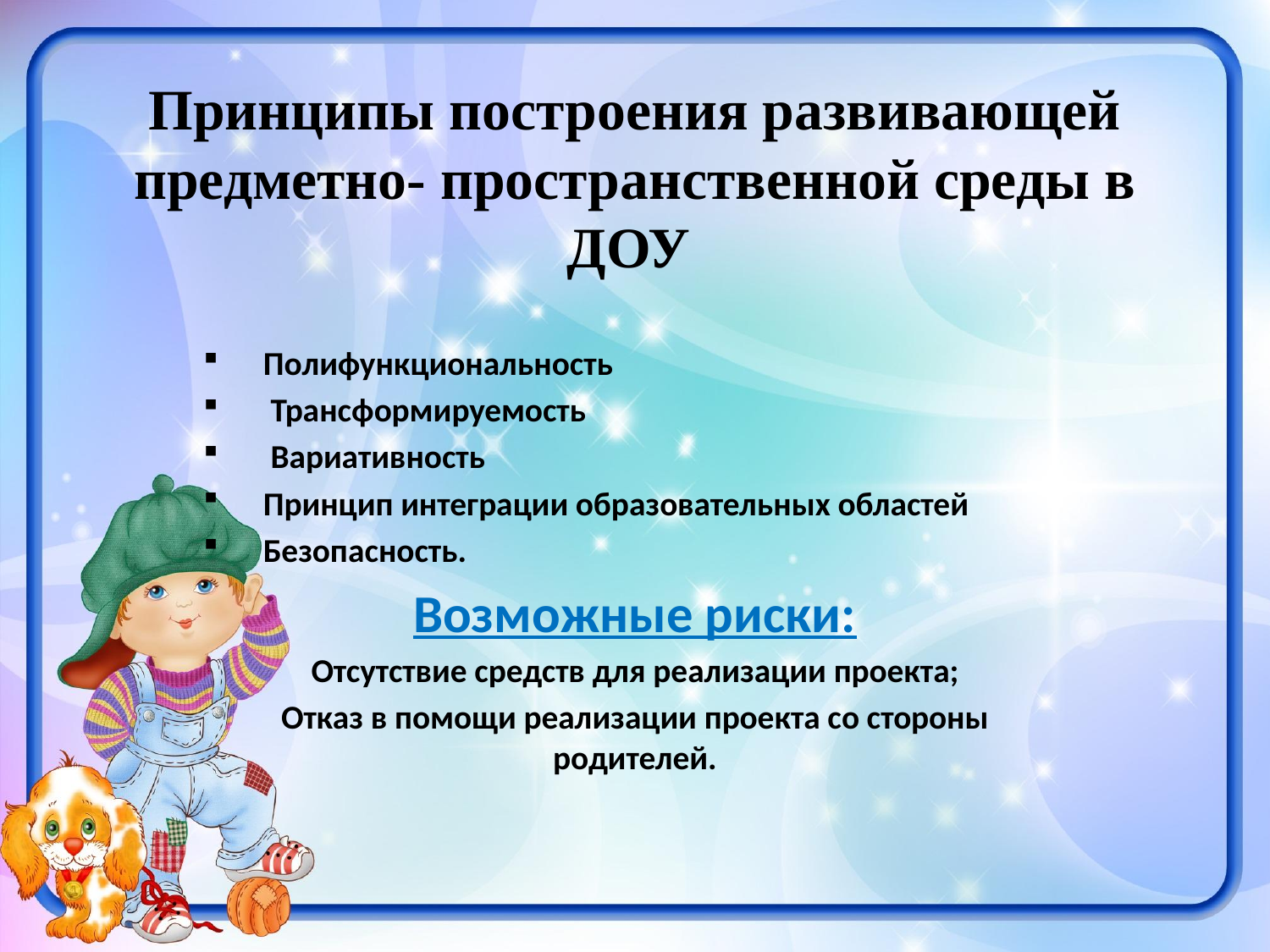

# Принципы построения развивающей предметно- пространственной среды в ДОУ
Полифункциональность
 Трансформируемость
 Вариативность
Принцип интеграции образовательных областей
Безопасность.
Возможные риски:
Отсутствие средств для реализации проекта;
Отказ в помощи реализации проекта со стороны родителей.